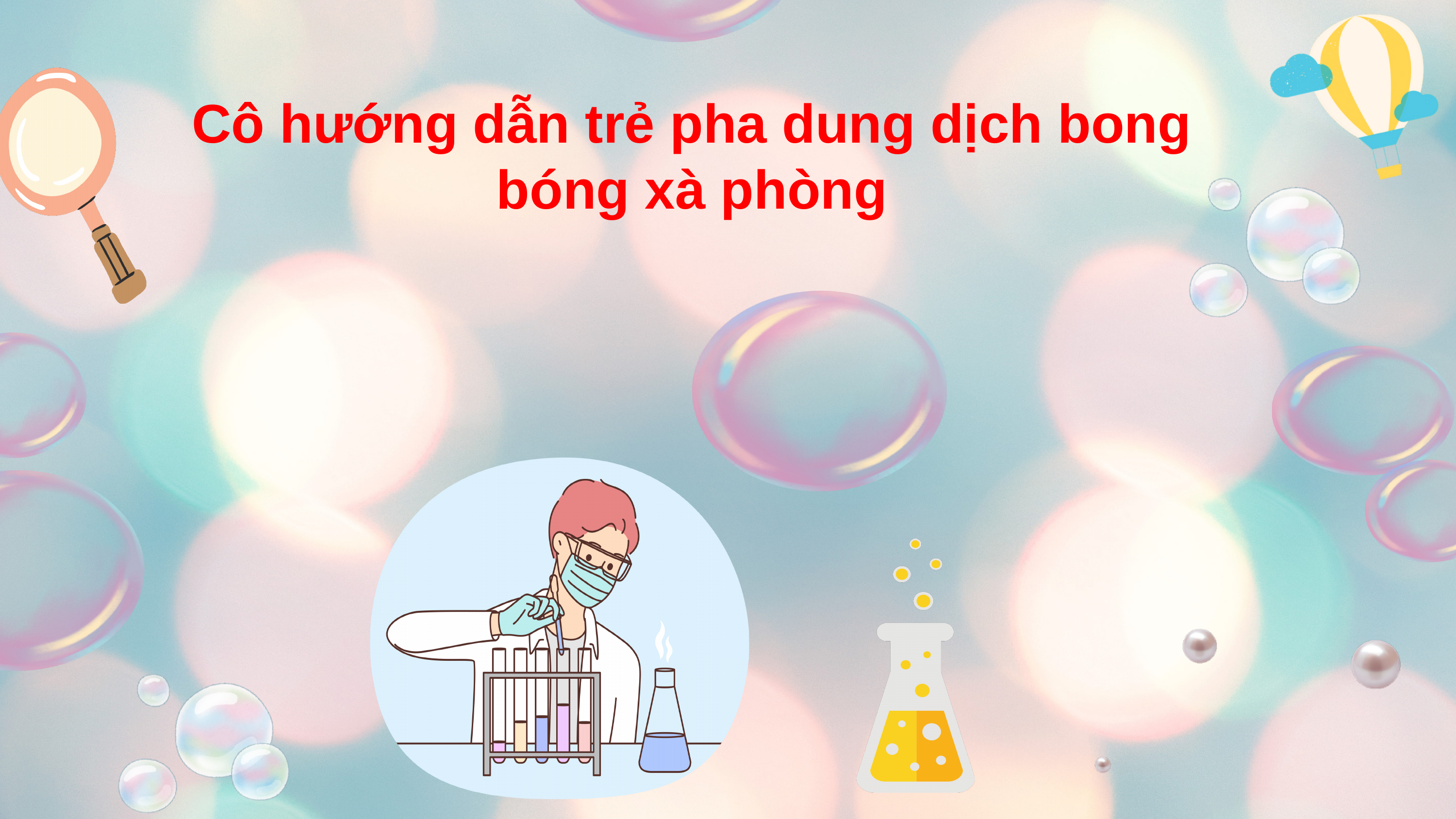

Cô hướng dẫn trẻ pha dung dịch bong bóng xà phòng